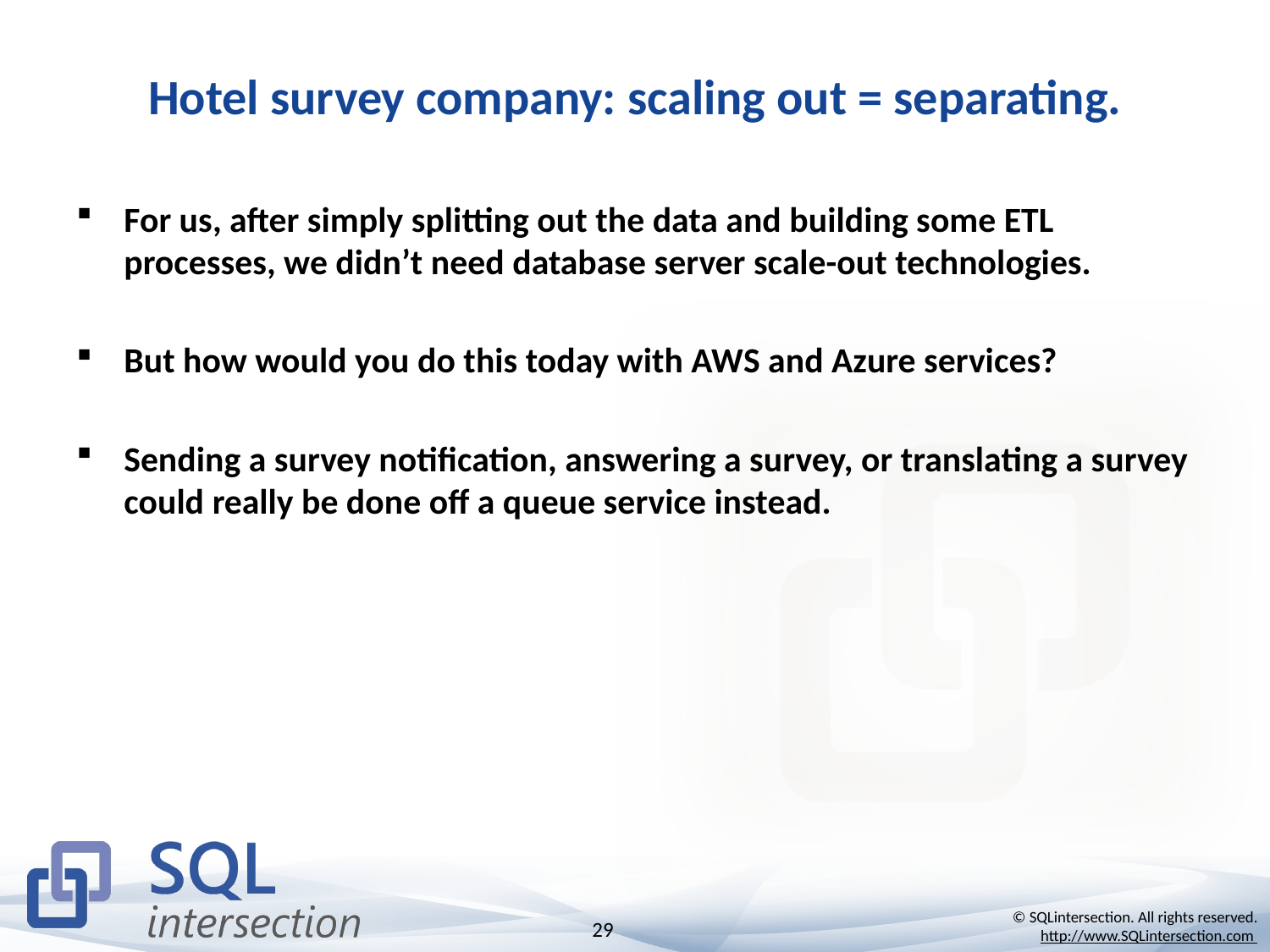

# Hotel survey company: scaling out = separating.
For us, after simply splitting out the data and building some ETL processes, we didn’t need database server scale-out technologies.

But how would you do this today with AWS and Azure services?

Sending a survey notification, answering a survey, or translating a survey could really be done off a queue service instead.